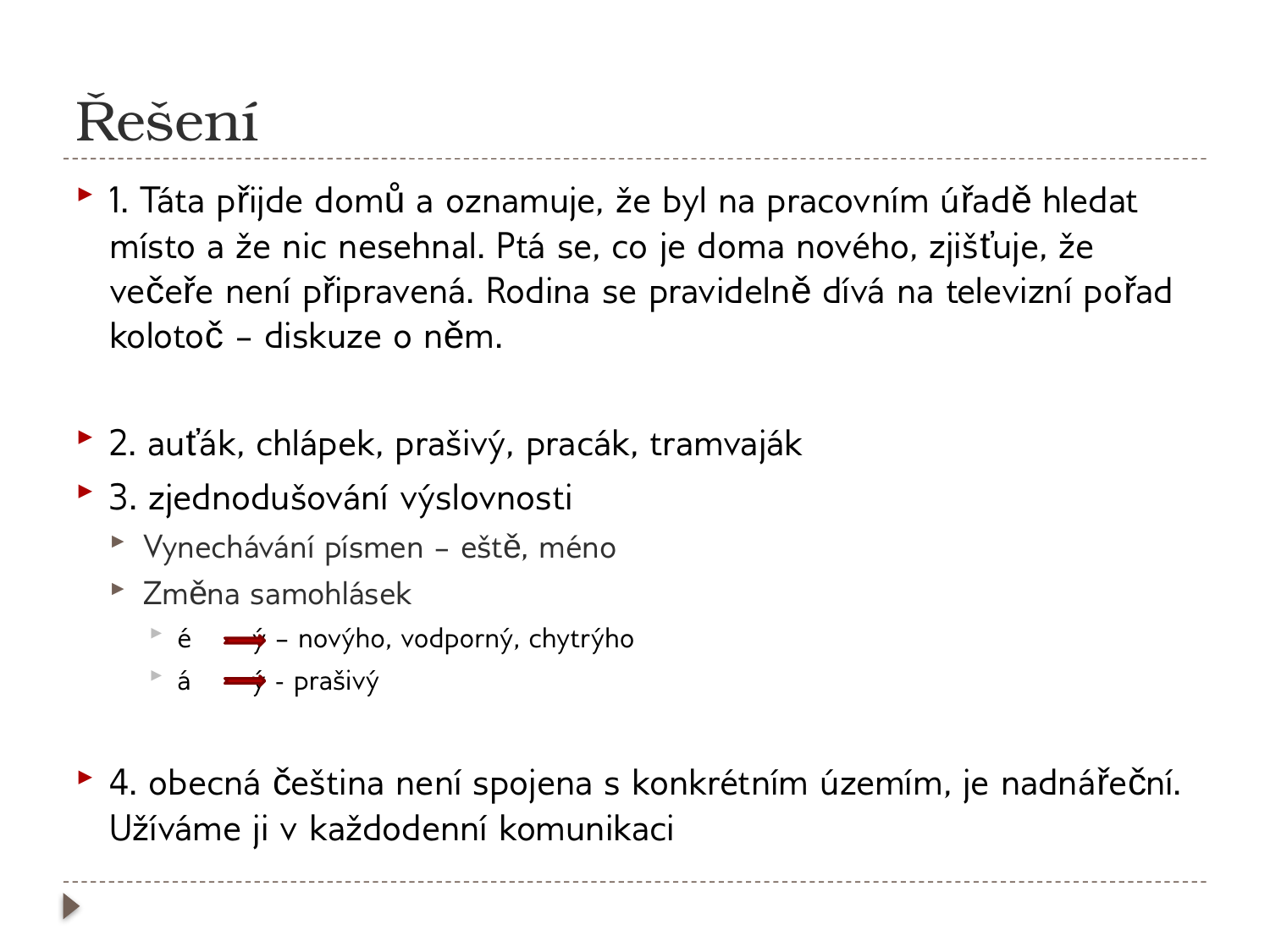

# Řešení
1. Táta přijde domů a oznamuje, že byl na pracovním úřadě hledat místo a že nic nesehnal. Ptá se, co je doma nového, zjišťuje, že večeře není připravená. Rodina se pravidelně dívá na televizní pořad kolotoč – diskuze o něm.

2. auťák, chlápek, prašivý, pracák, tramvaják
3. zjednodušování výslovnosti
Vynechávání písmen – eště, méno
Změna samohlásek
é       ý – novýho, vodporný, chytrýho
á       ý - prašivý

4. obecná čeština není spojena s konkrétním územím, je nadnářeční. Užíváme ji v každodenní komunikaci